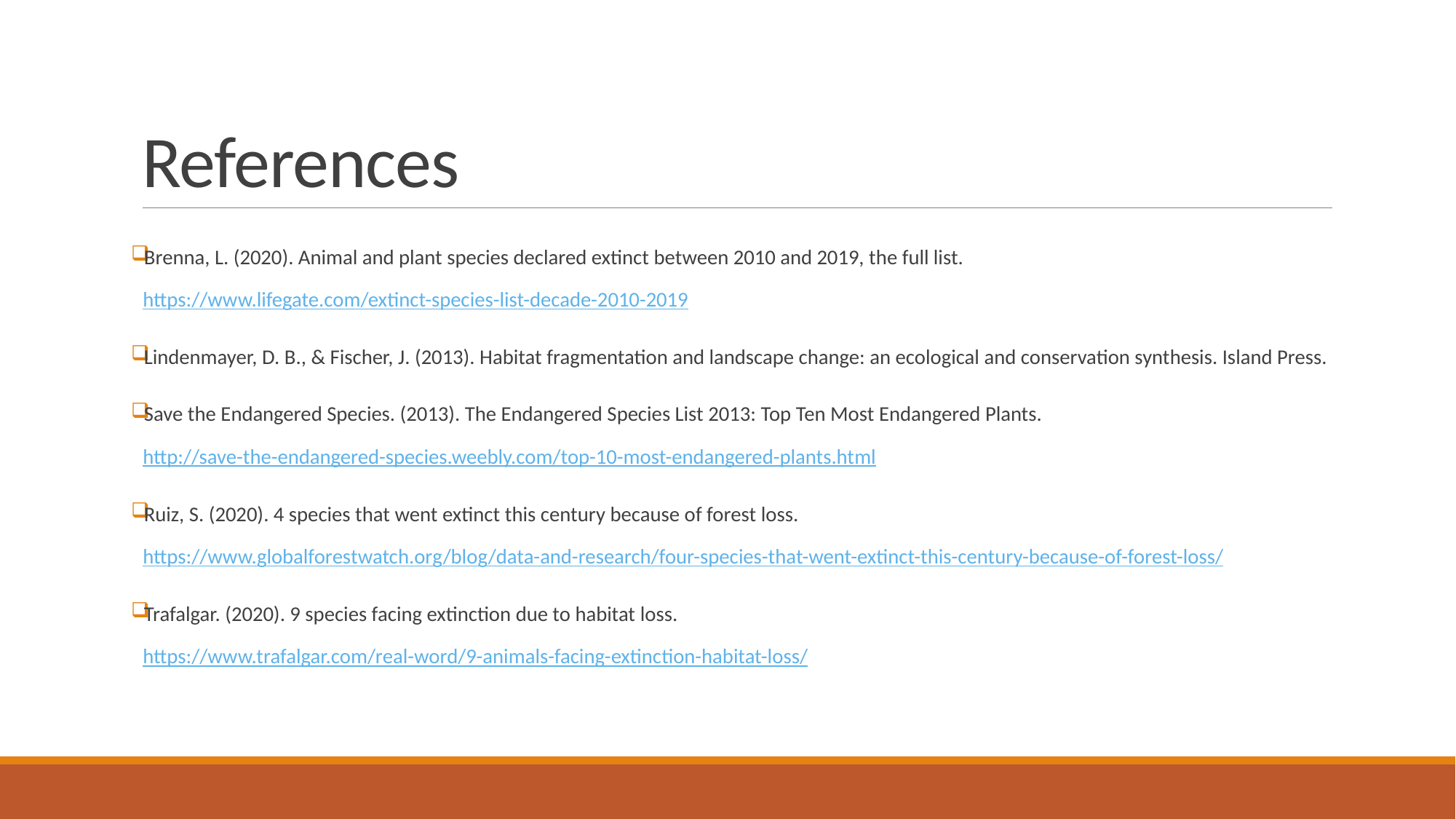

# References
Brenna, L. (2020). Animal and plant species declared extinct between 2010 and 2019, the full list. https://www.lifegate.com/extinct-species-list-decade-2010-2019
Lindenmayer, D. B., & Fischer, J. (2013). Habitat fragmentation and landscape change: an ecological and conservation synthesis. Island Press.
Save the Endangered Species. (2013). The Endangered Species List 2013: Top Ten Most Endangered Plants. http://save-the-endangered-species.weebly.com/top-10-most-endangered-plants.html
Ruiz, S. (2020). 4 species that went extinct this century because of forest loss. https://www.globalforestwatch.org/blog/data-and-research/four-species-that-went-extinct-this-century-because-of-forest-loss/
Trafalgar. (2020). 9 species facing extinction due to habitat loss. https://www.trafalgar.com/real-word/9-animals-facing-extinction-habitat-loss/